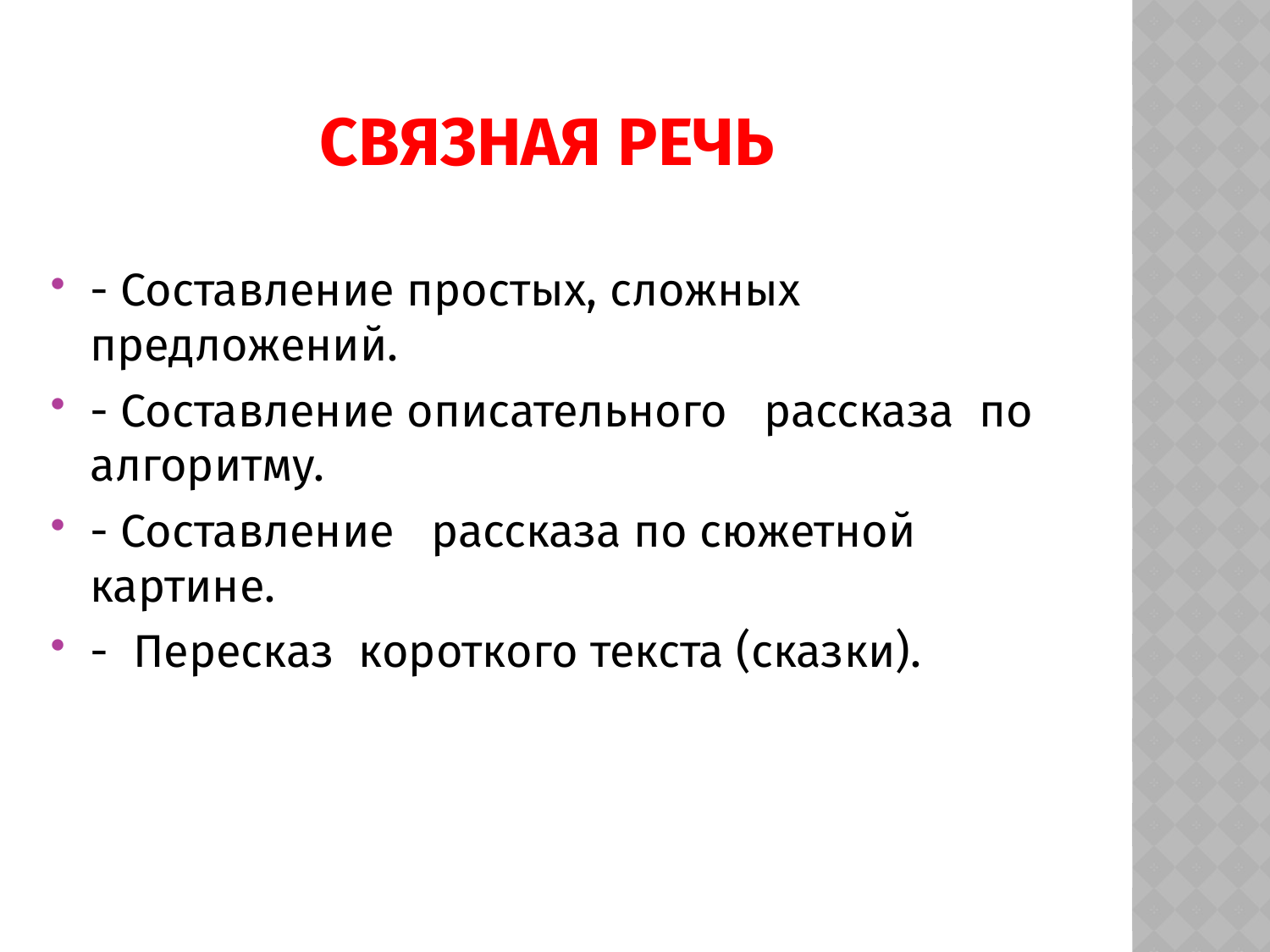

# Связная речь

- Составление простых, сложных предложений.
- Составление описательного   рассказа  по алгоритму.
- Составление   рассказа по сюжетной картине.
-  Пересказ  короткого текста (сказки).